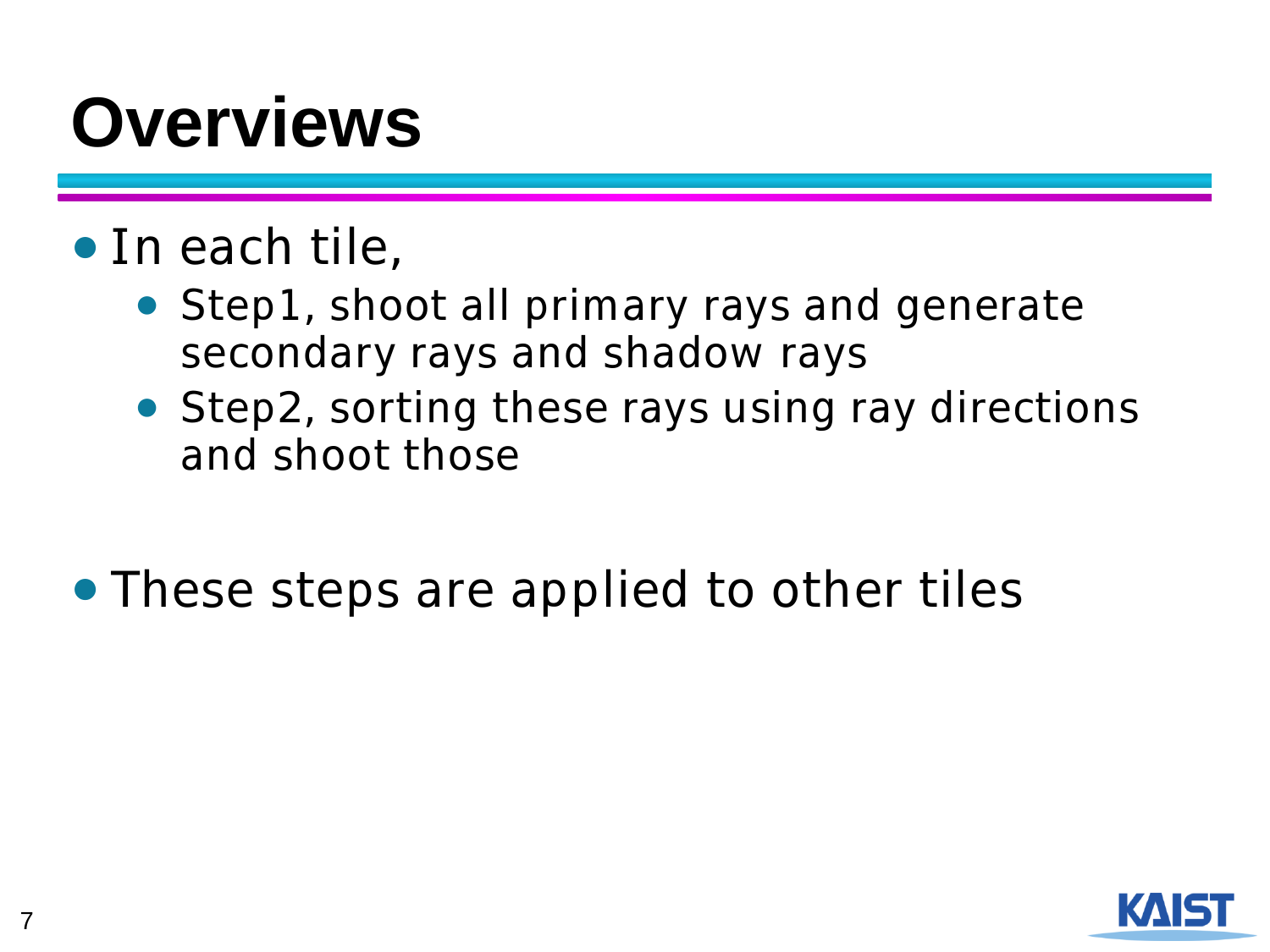

# Overviews
In each tile,
Step1, shoot all primary rays and generate secondary rays and shadow rays
Step2, sorting these rays using ray directions and shoot those

These steps are applied to other tiles